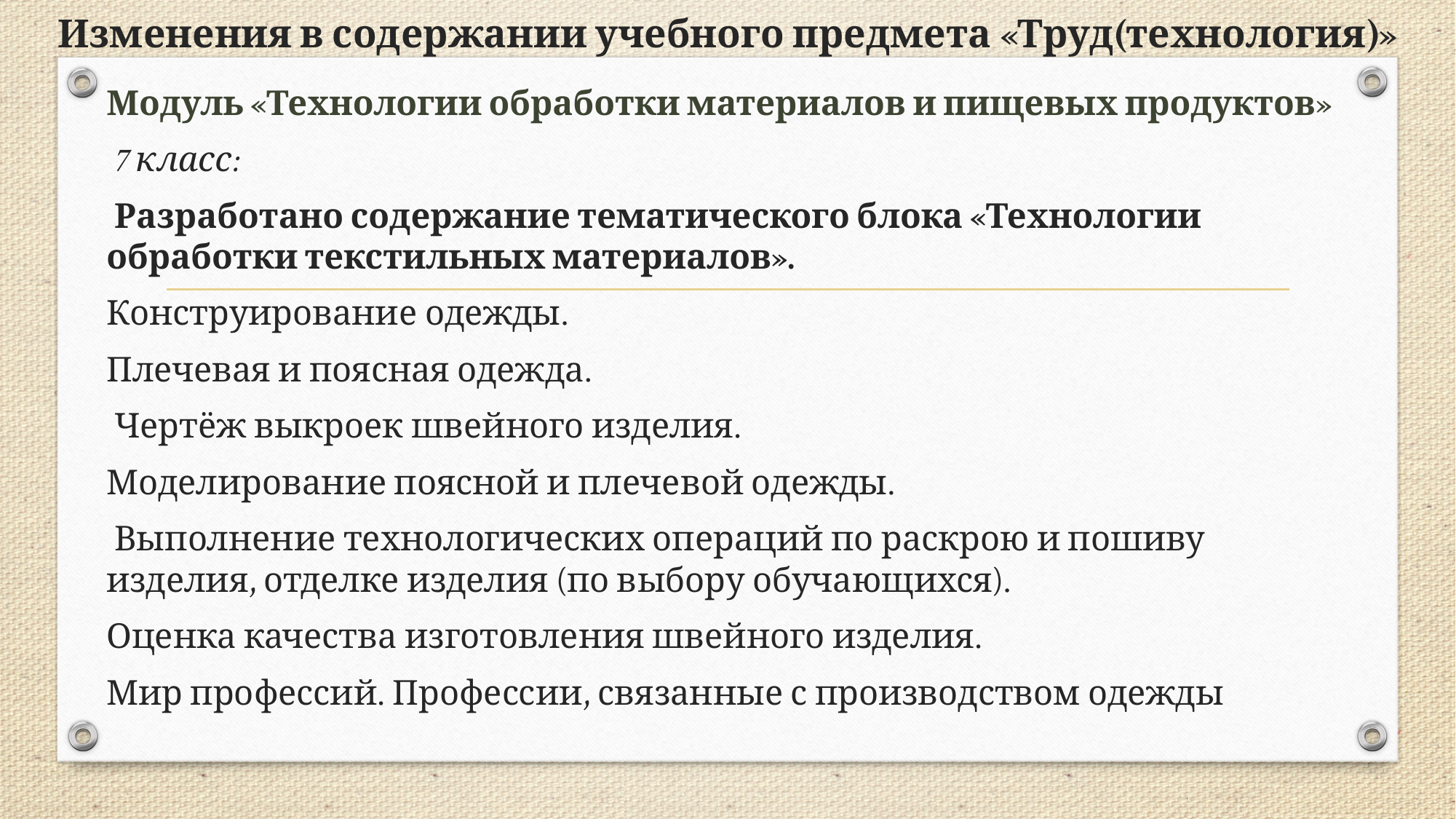

# Изменения в содержании учебного предмета «Труд(технология)»
Модуль «Технологии обработки материалов и пищевых продуктов»
 7 класс:
 Разработано содержание тематического блока «Технологии обработки текстильных материалов».
Конструирование одежды.
Плечевая и поясная одежда.
 Чертёж выкроек швейного изделия.
Моделирование поясной и плечевой одежды.
 Выполнение технологических операций по раскрою и пошиву изделия, отделке изделия (по выбору обучающихся).
Оценка качества изготовления швейного изделия.
Мир профессий. Профессии, связанные с производством одежды